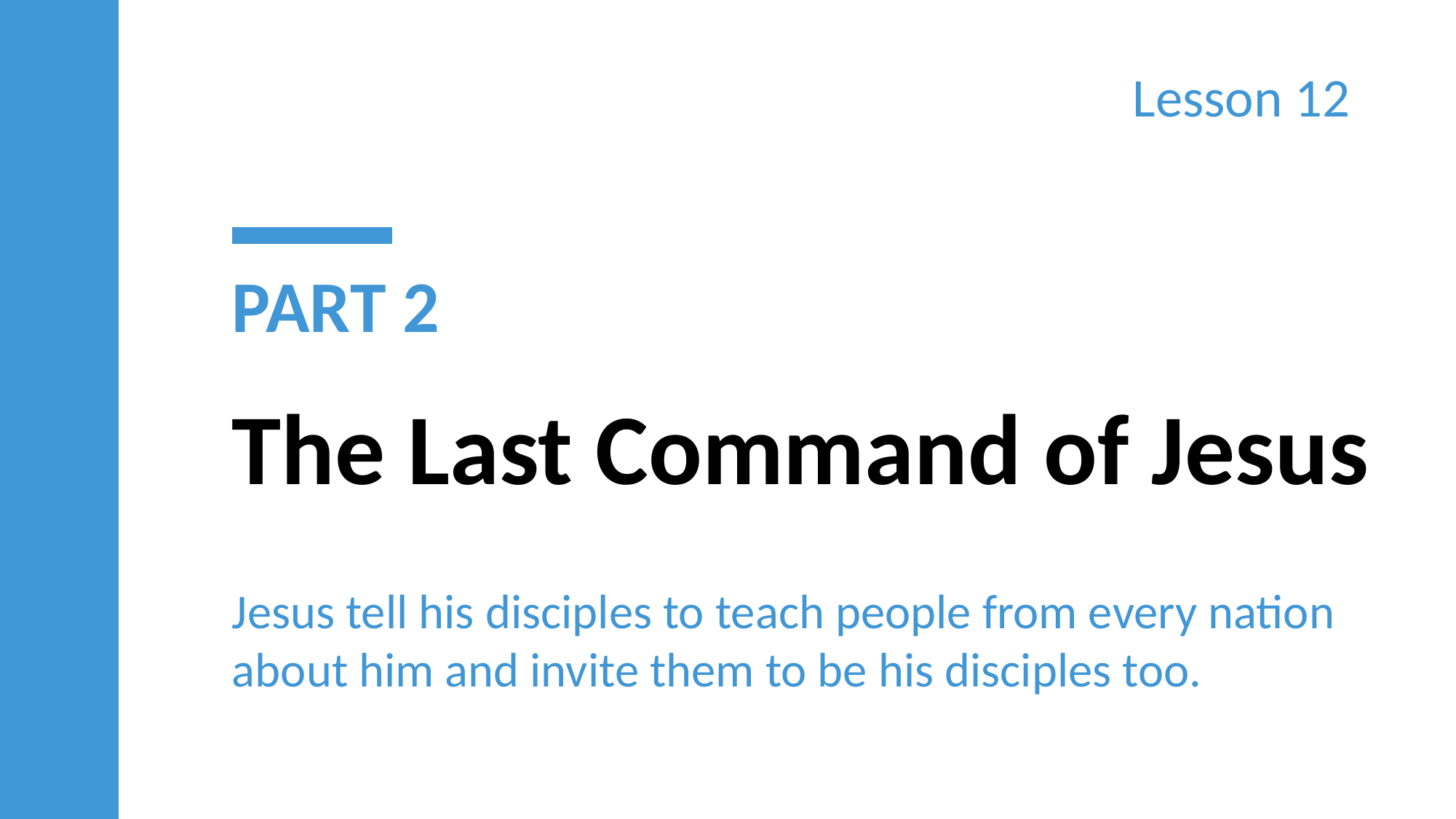

Lesson 12
PART 2
The Last Command of Jesus
Jesus tell his disciples to teach people from every nation about him and invite them to be his disciples too.